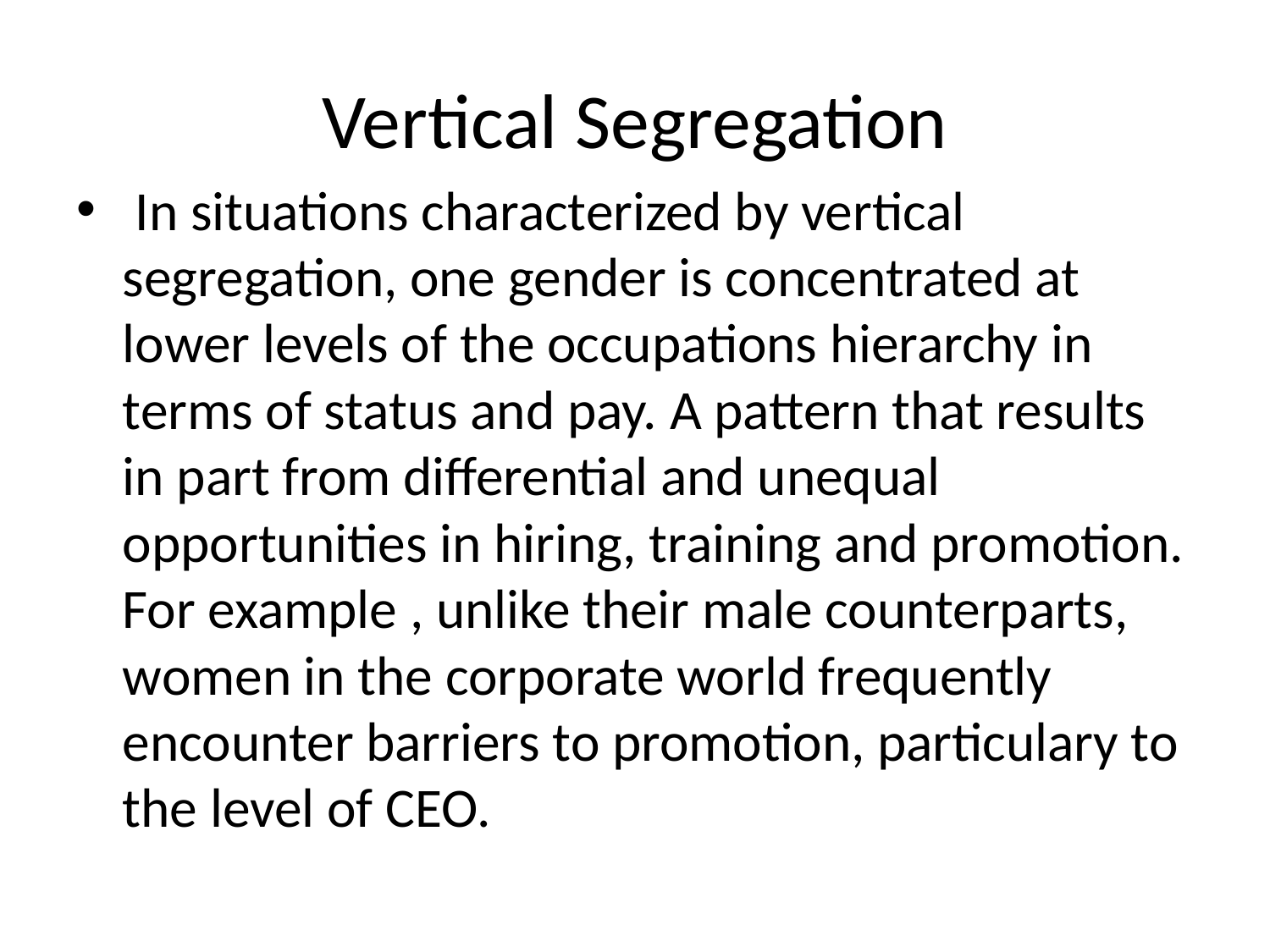

# Vertical Segregation
 In situations characterized by vertical segregation, one gender is concentrated at lower levels of the occupations hierarchy in terms of status and pay. A pattern that results in part from differential and unequal opportunities in hiring, training and promotion. For example , unlike their male counterparts, women in the corporate world frequently encounter barriers to promotion, particulary to the level of CEO.